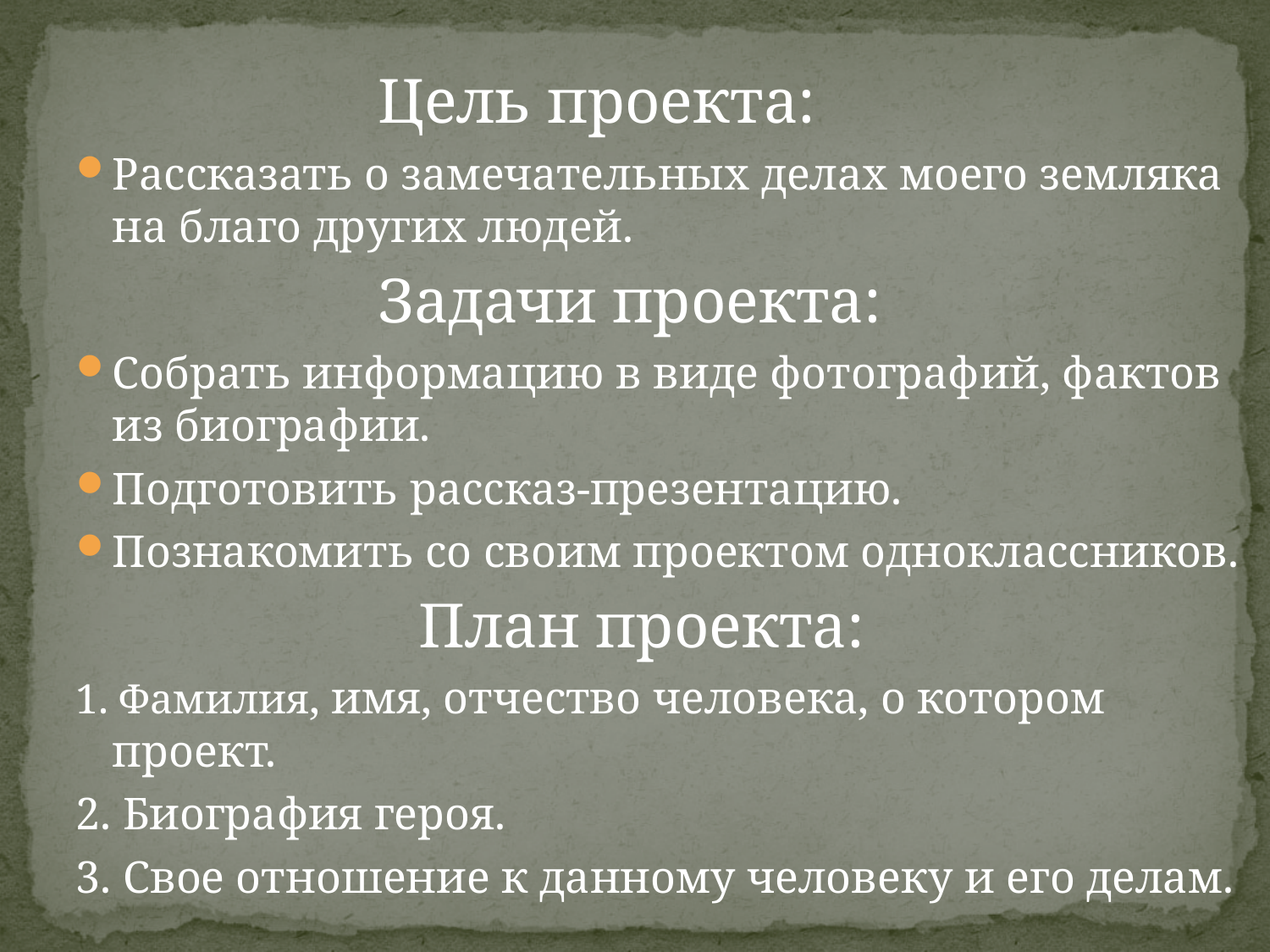

#
                   Цель проекта:
Рассказать о замечательных делах моего земляка на благо других людей.
                   Задачи проекта:
Собрать информацию в виде фотографий, фактов из биографии.
Подготовить рассказ-презентацию.
Познакомить со своим проектом одноклассников.
                              План проекта:
1. Фамилия, имя, отчество человека, о котором проект.
2. Биография героя.
3. Свое отношение к данному человеку и его делам.